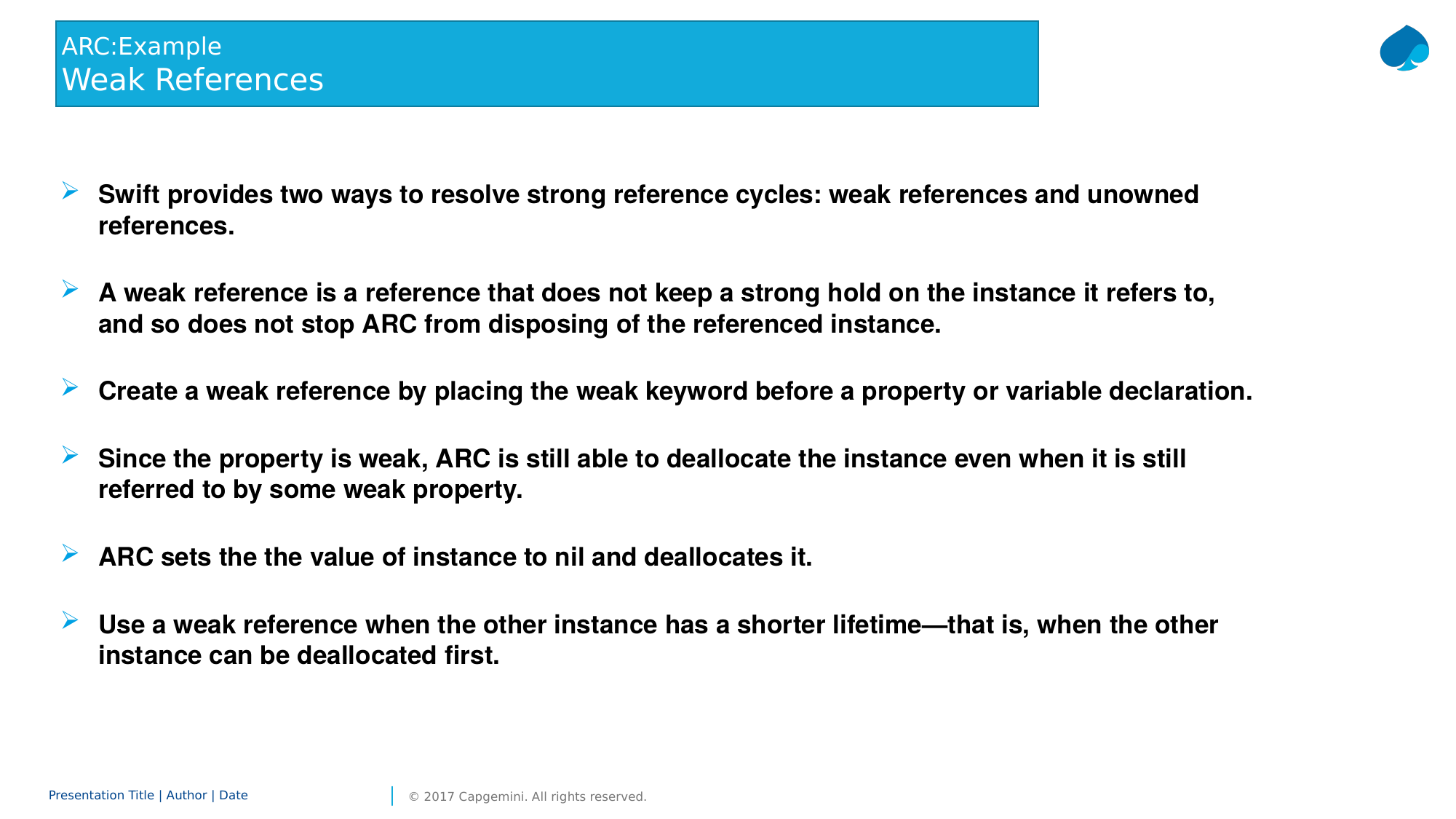

ARC:Example
Weak References
Swift provides two ways to resolve strong reference cycles: weak references and unowned references.
A weak reference is a reference that does not keep a strong hold on the instance it refers to, and so does not stop ARC from disposing of the referenced instance.
Create a weak reference by placing the weak keyword before a property or variable declaration.
Since the property is weak, ARC is still able to deallocate the instance even when it is still referred to by some weak property.
ARC sets the the value of instance to nil and deallocates it.
Use a weak reference when the other instance has a shorter lifetime—that is, when the other instance can be deallocated first.